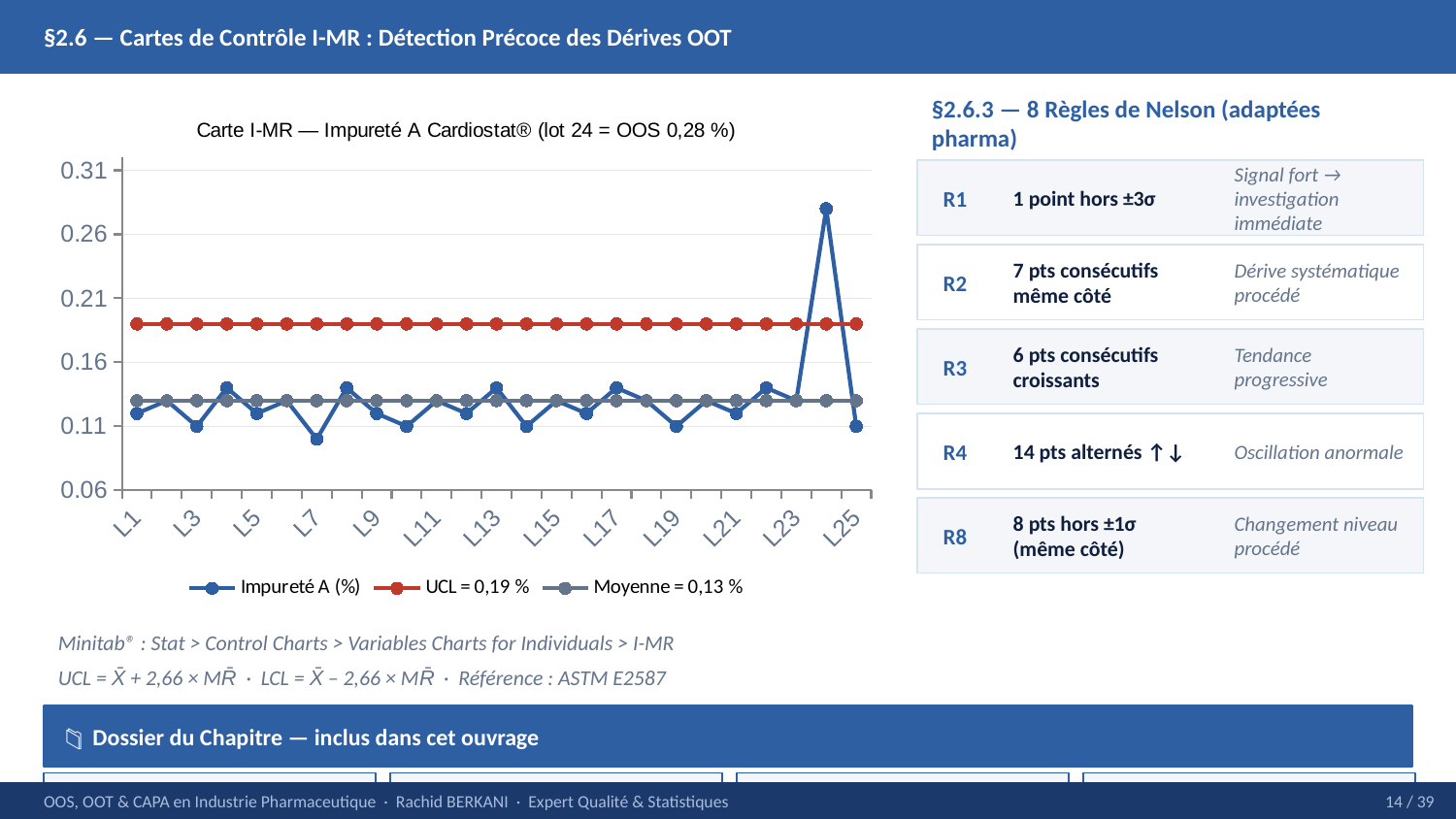

§2.6 — Cartes de Contrôle I-MR : Détection Précoce des Dérives OOT

### Chart: Carte I-MR — Impureté A Cardiostat® (lot 24 = OOS 0,28 %)

| Category | Impureté A (%) | UCL = 0,19 % | Moyenne = 0,13 % |
|---|---|---|---|
| L1 | 0.12 | 0.19 | 0.13 |
| L2 | 0.13 | 0.19 | 0.13 |
| L3 | 0.11 | 0.19 | 0.13 |
| L4 | 0.14 | 0.19 | 0.13 |
| L5 | 0.12 | 0.19 | 0.13 |
| L6 | 0.13 | 0.19 | 0.13 |
| L7 | 0.1 | 0.19 | 0.13 |
| L8 | 0.14 | 0.19 | 0.13 |
| L9 | 0.12 | 0.19 | 0.13 |
| L10 | 0.11 | 0.19 | 0.13 |
| L11 | 0.13 | 0.19 | 0.13 |
| L12 | 0.12 | 0.19 | 0.13 |
| L13 | 0.14 | 0.19 | 0.13 |
| L14 | 0.11 | 0.19 | 0.13 |
| L15 | 0.13 | 0.19 | 0.13 |
| L16 | 0.12 | 0.19 | 0.13 |
| L17 | 0.14 | 0.19 | 0.13 |
| L18 | 0.13 | 0.19 | 0.13 |
| L19 | 0.11 | 0.19 | 0.13 |
| L20 | 0.13 | 0.19 | 0.13 |
| L21 | 0.12 | 0.19 | 0.13 |
| L22 | 0.14 | 0.19 | 0.13 |
| L23 | 0.13 | 0.19 | 0.13 |
| L24 | 0.28 | 0.19 | 0.13 |
| L25 | 0.11 | 0.19 | 0.13 |
§2.6.3 — 8 Règles de Nelson (adaptées pharma)

R1
1 point hors ±3σ
Signal fort → investigation immédiate

R2
7 pts consécutifs même côté
Dérive systématique procédé

R3
6 pts consécutifs croissants
Tendance progressive

R4
14 pts alternés ↑↓
Oscillation anormale

R8
8 pts hors ±1σ (même côté)
Changement niveau procédé
Minitab® : Stat > Control Charts > Variables Charts for Individuals > I-MR
UCL = X̄ + 2,66 × MR̄  ·  LCL = X̄ – 2,66 × MR̄  ·  Référence : ASTM E2587

📁  Dossier du Chapitre — inclus dans cet ouvrage

📊 Données I-MR Phase I & II (Excel)
📋 Template surveillance I-MR (SOP)
✅ Checklist cartes de contrôle
📄 SOP Nelson rules — procédure

OOS, OOT & CAPA en Industrie Pharmaceutique  ·  Rachid BERKANI  ·  Expert Qualité & Statistiques
14 / 39